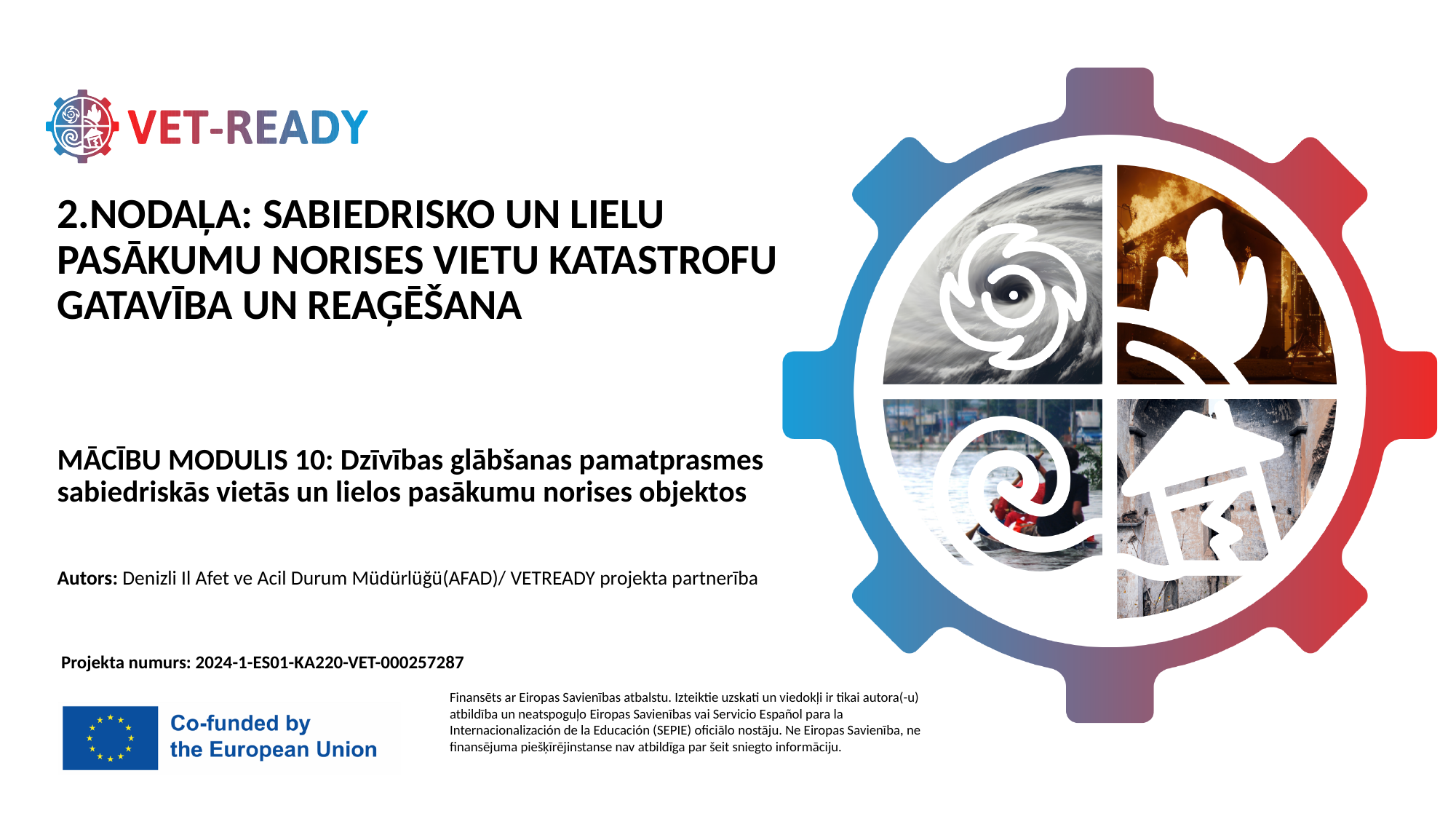

# 2.NODAĻA: SABIEDRISKO UN LIELU PASĀKUMU NORISES VIETU KATASTROFU GATAVĪBA UN REAĢĒŠANA
MĀCĪBU MODULIS 10: Dzīvības glābšanas pamatprasmes sabiedriskās vietās un lielos pasākumu norises objektos

Autors: Denizli Il Afet ve Acil Durum Müdürlüğü(AFAD)/ VETREADY projekta partnerība

 Projekta numurs: 2024-1-ES01-KA220-VET-000257287
Finansēts ar Eiropas Savienības atbalstu. Izteiktie uzskati un viedokļi ir tikai autora(-u) atbildība un neatspoguļo Eiropas Savienības vai Servicio Español para la Internacionalización de la Educación (SEPIE) oficiālo nostāju. Ne Eiropas Savienība, ne finansējuma piešķīrējinstanse nav atbildīga par šeit sniegto informāciju.